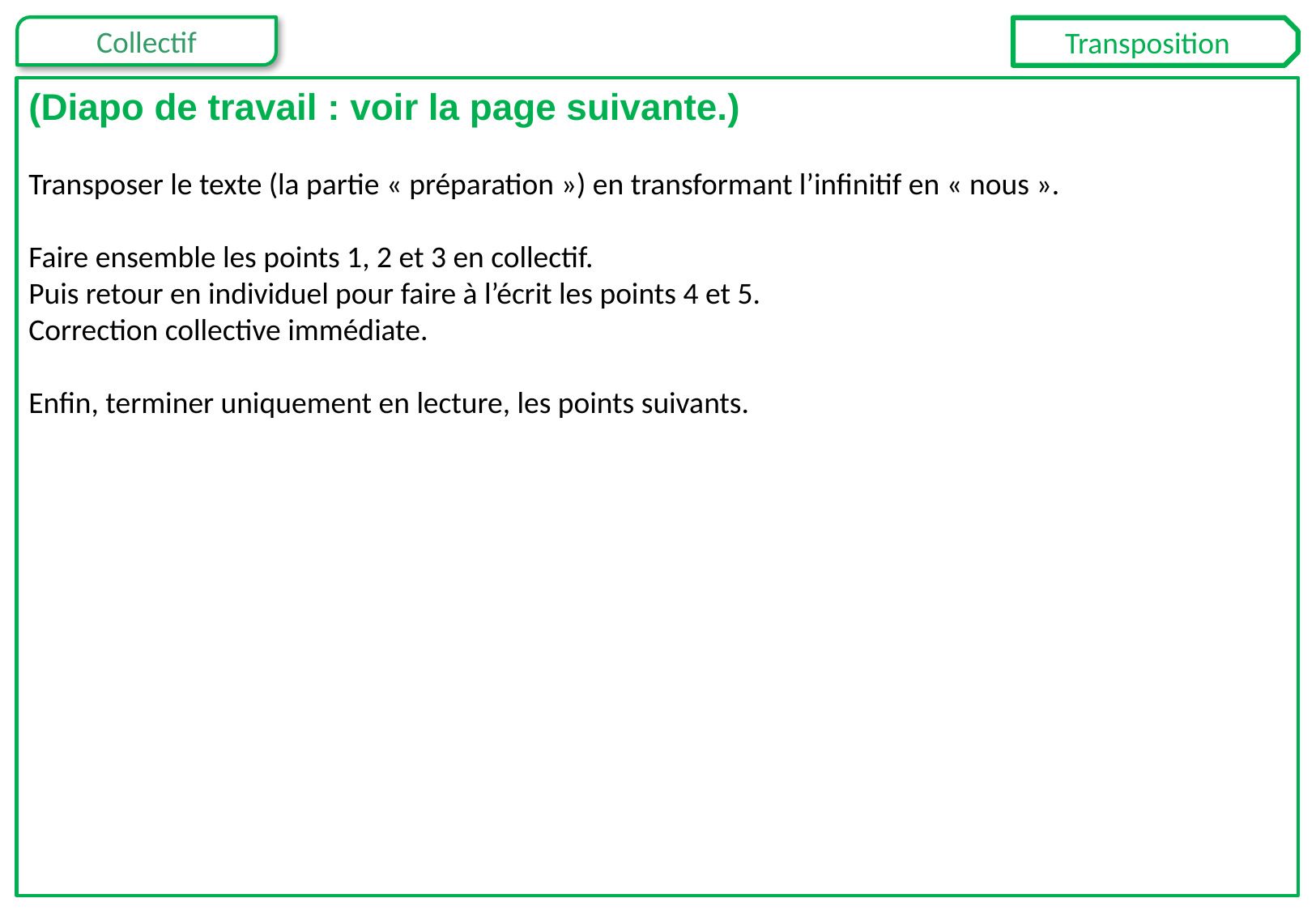

Transposition
(Diapo de travail : voir la page suivante.)

Transposer le texte (la partie « préparation ») en transformant l’infinitif en « nous ».

Faire ensemble les points 1, 2 et 3 en collectif.
Puis retour en individuel pour faire à l’écrit les points 4 et 5.
Correction collective immédiate.

Enfin, terminer uniquement en lecture, les points suivants.